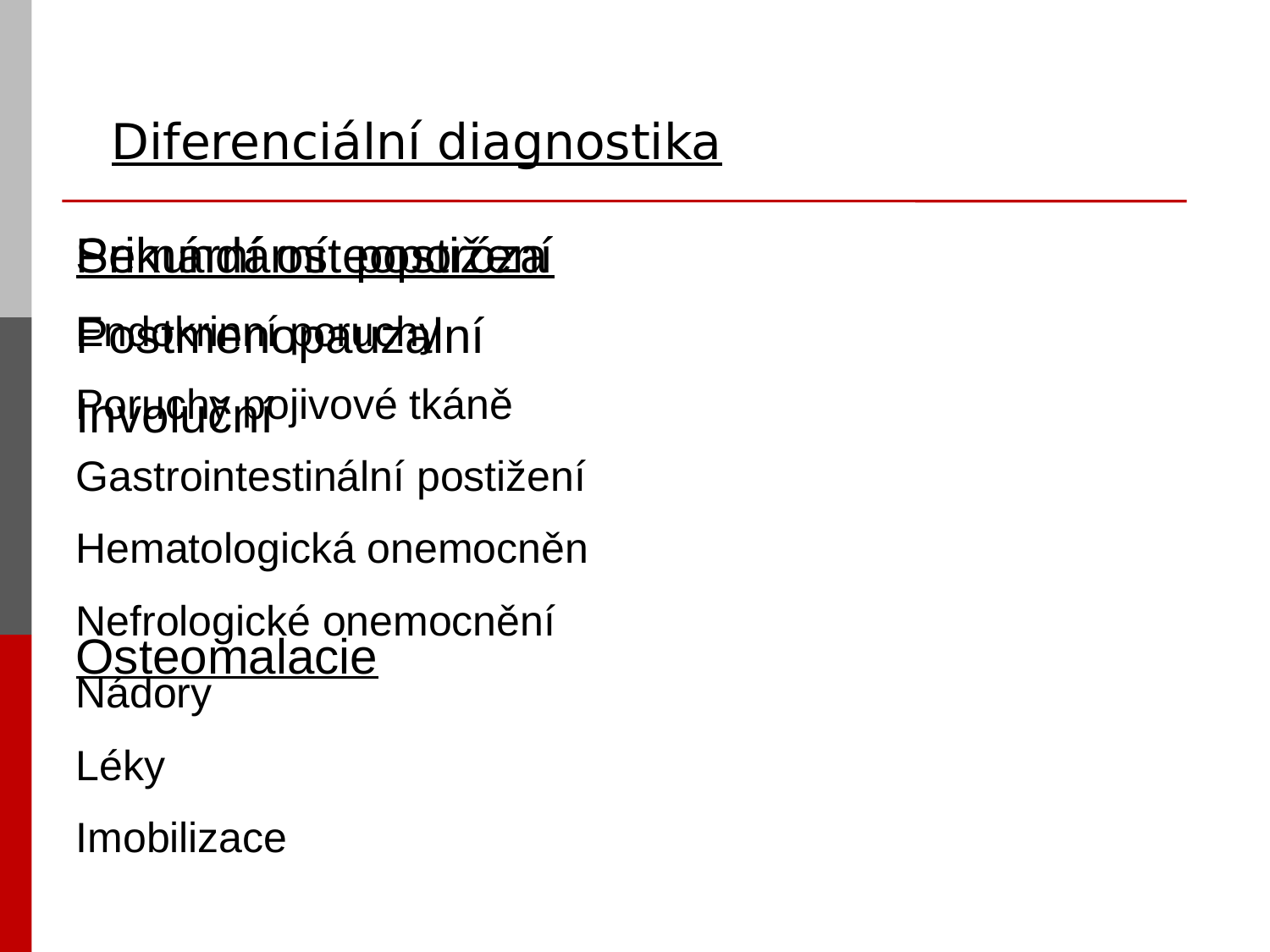

# Diferenciální diagnostika
Primární osteoporóza
Postmenopauzalní
Involuční

Osteomalacie

Sekundární  postižení
Endokrinní poruchy
Poruchy pojivové tkáně
Gastrointestinální postižení
Hematologická onemocněn
Nefrologické onemocnění
Nádory
Léky
Imobilizace